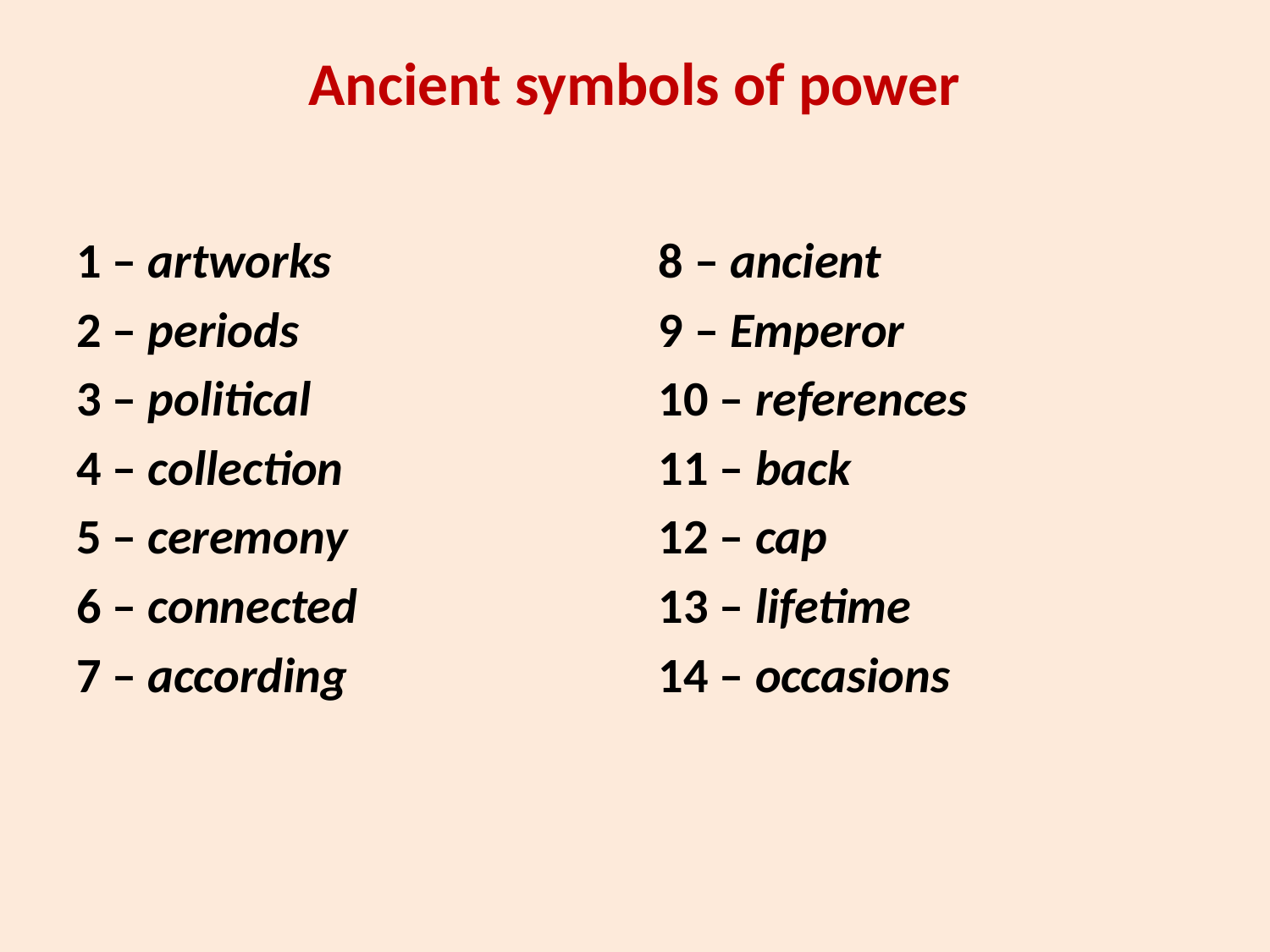

# Ancient symbols of power
1 – artworks
2 – periods
3 – political
4 – collection
5 – ceremony
6 – connected
7 – according

8 – ancient
9 – Emperor
10 – references
11 – back
12 – cap
13 – lifetime
14 – occasions